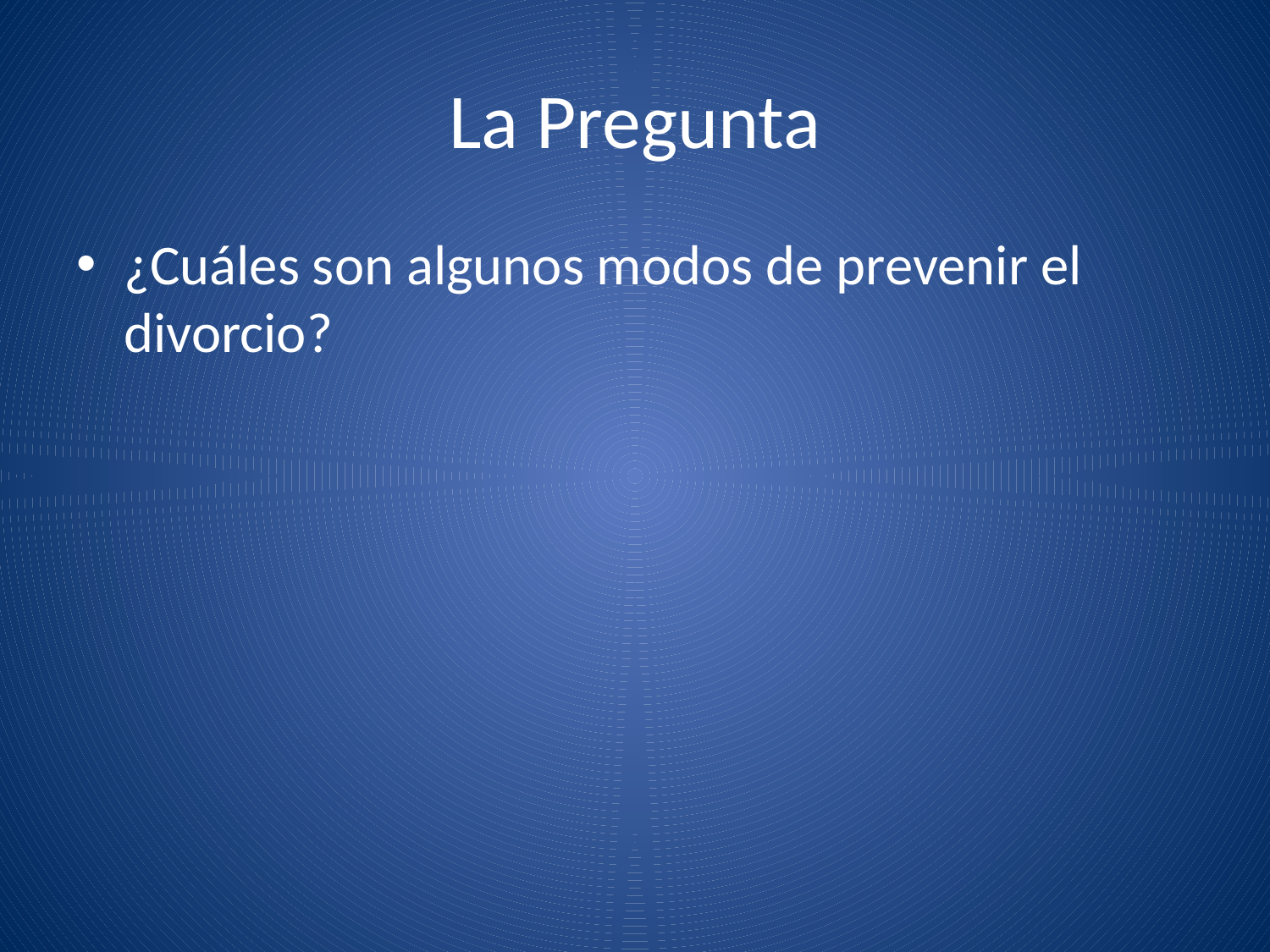

# La Pregunta
¿Cuáles son algunos modos de prevenir el divorcio?